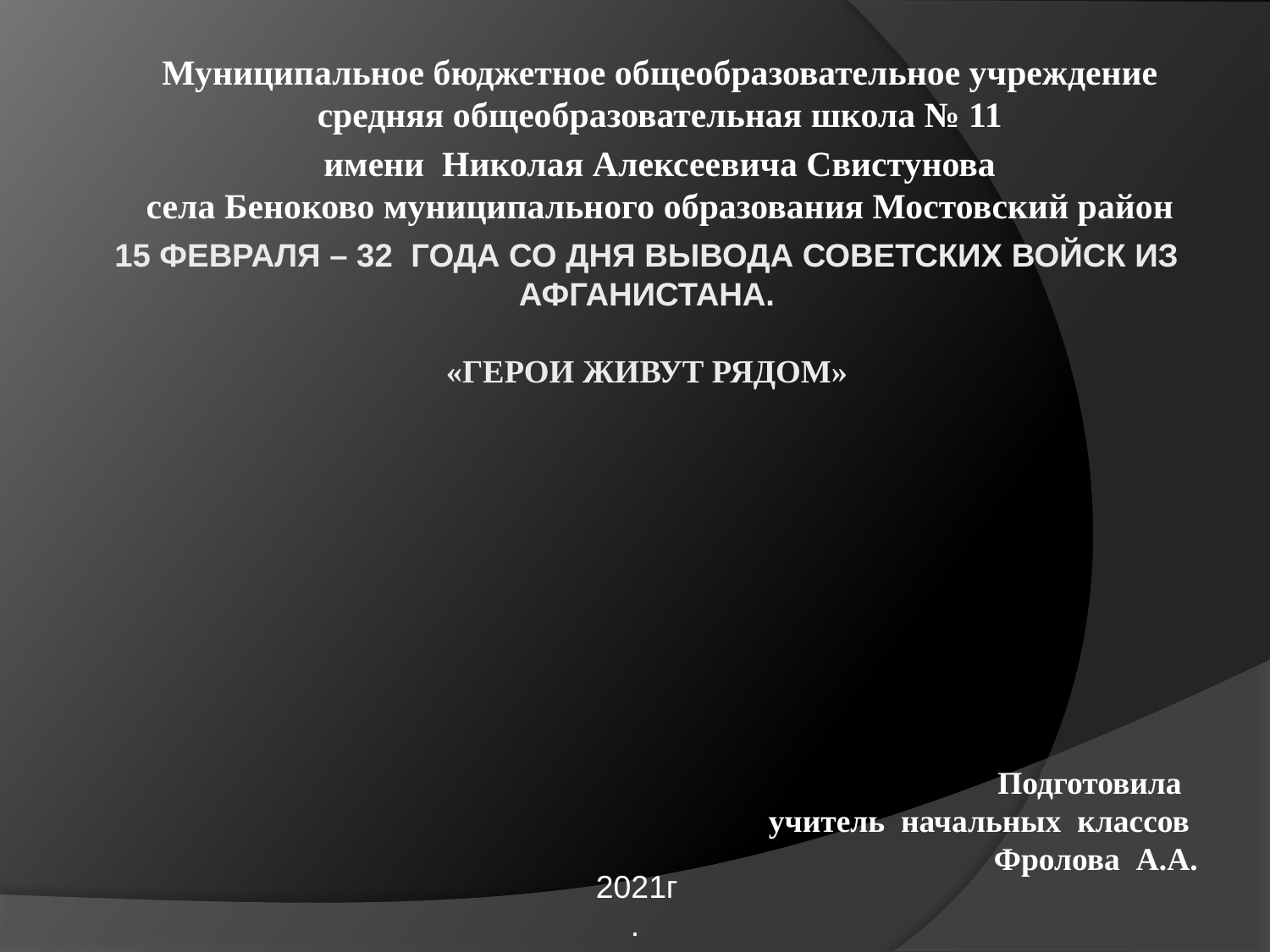

Муниципальное бюджетное общеобразовательное учреждение
средняя общеобразовательная школа № 11
имени  Николая Алексеевича Свистунова
села Беноково муниципального образования Мостовский район

# 15 февраля – 32  года со дня вывода советских войск из Афганистана. «Герои живут рядом»
Подготовила
учитель  начальных  классов
Фролова  А.А.
2021г.